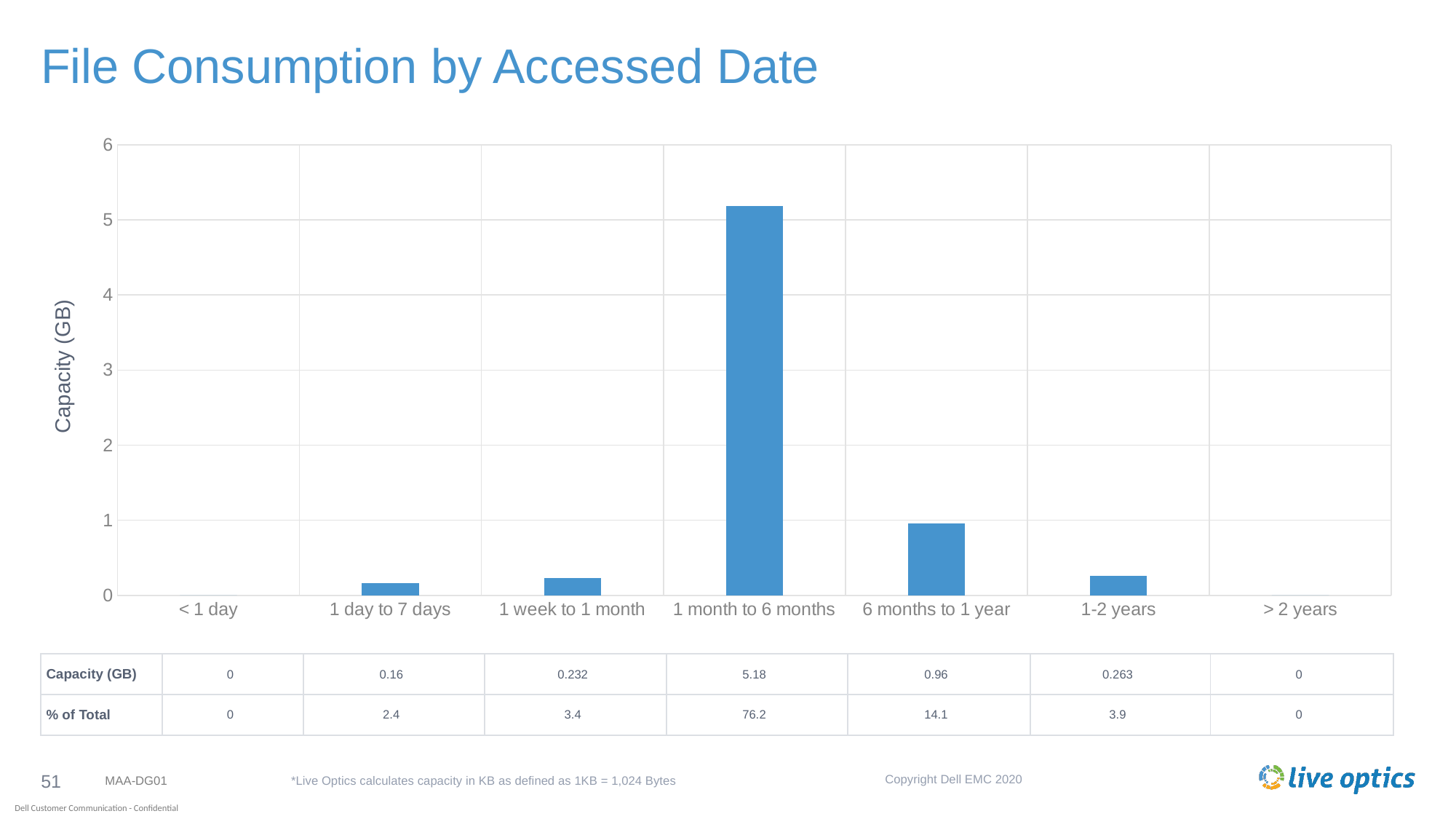

# File Consumption by Accessed Date

### Chart

| Category | Size (GB) |
|---|---|
| < 1 day | 0.0 |
| 1 day to 7 days | 0.16 |
| 1 week to 1 month | 0.232 |
| 1 month to 6 months | 5.18 |
| 6 months to 1 year | 0.96 |
| 1-2 years | 0.263 |
| > 2 years | 0.0 |
Capacity (GB)
| Capacity (GB) | 0 | 0.16 | 0.232 | 5.18 | 0.96 | 0.263 | 0 |
| --- | --- | --- | --- | --- | --- | --- | --- |
| % of Total | 0 | 2.4 | 3.4 | 76.2 | 14.1 | 3.9 | 0 |